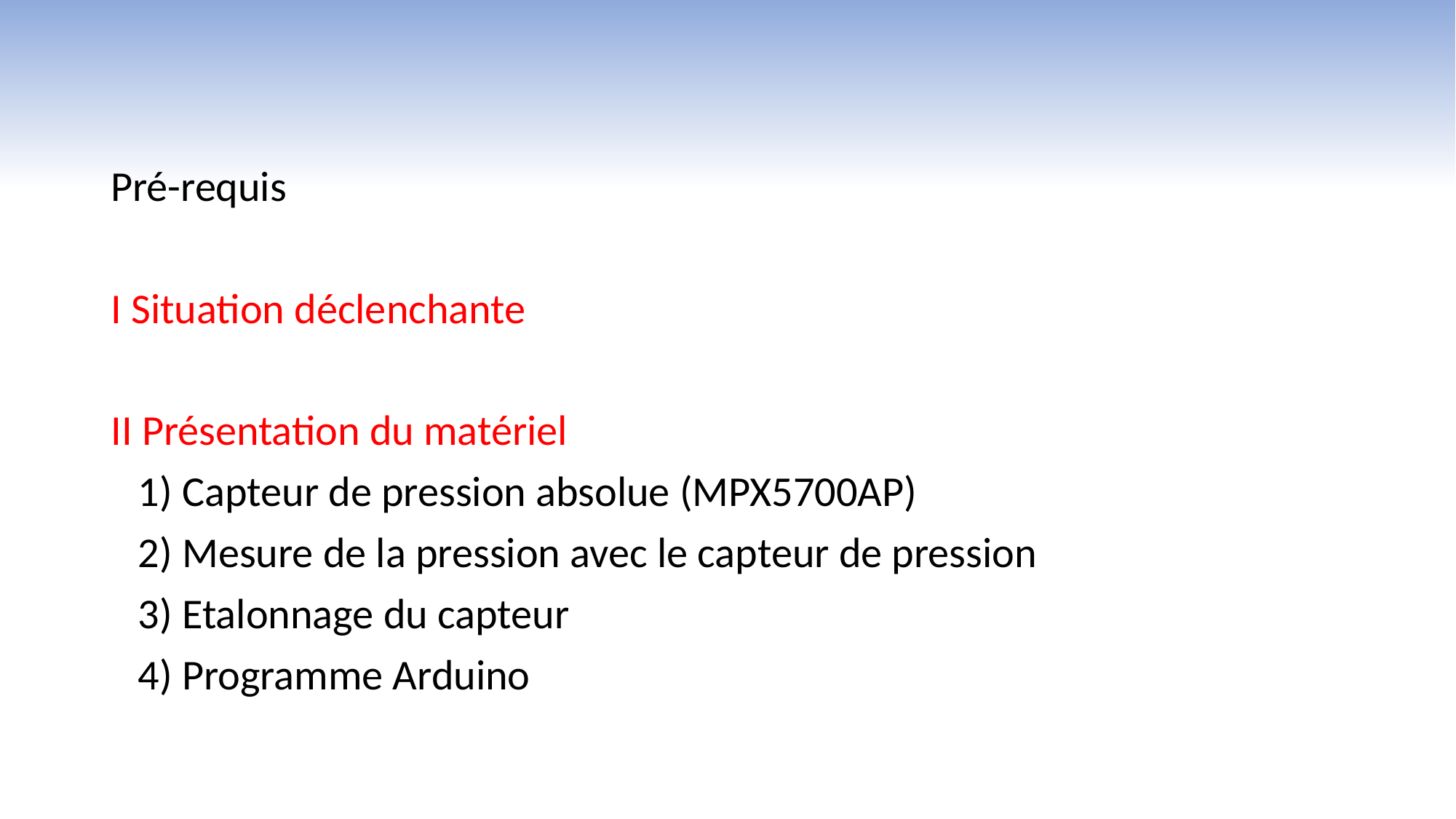

Pré-requis

I Situation déclenchante

II Présentation du matériel
	1) Capteur de pression absolue (MPX5700AP)
	2) Mesure de la pression avec le capteur de pression
	3) Etalonnage du capteur
	4) Programme Arduino